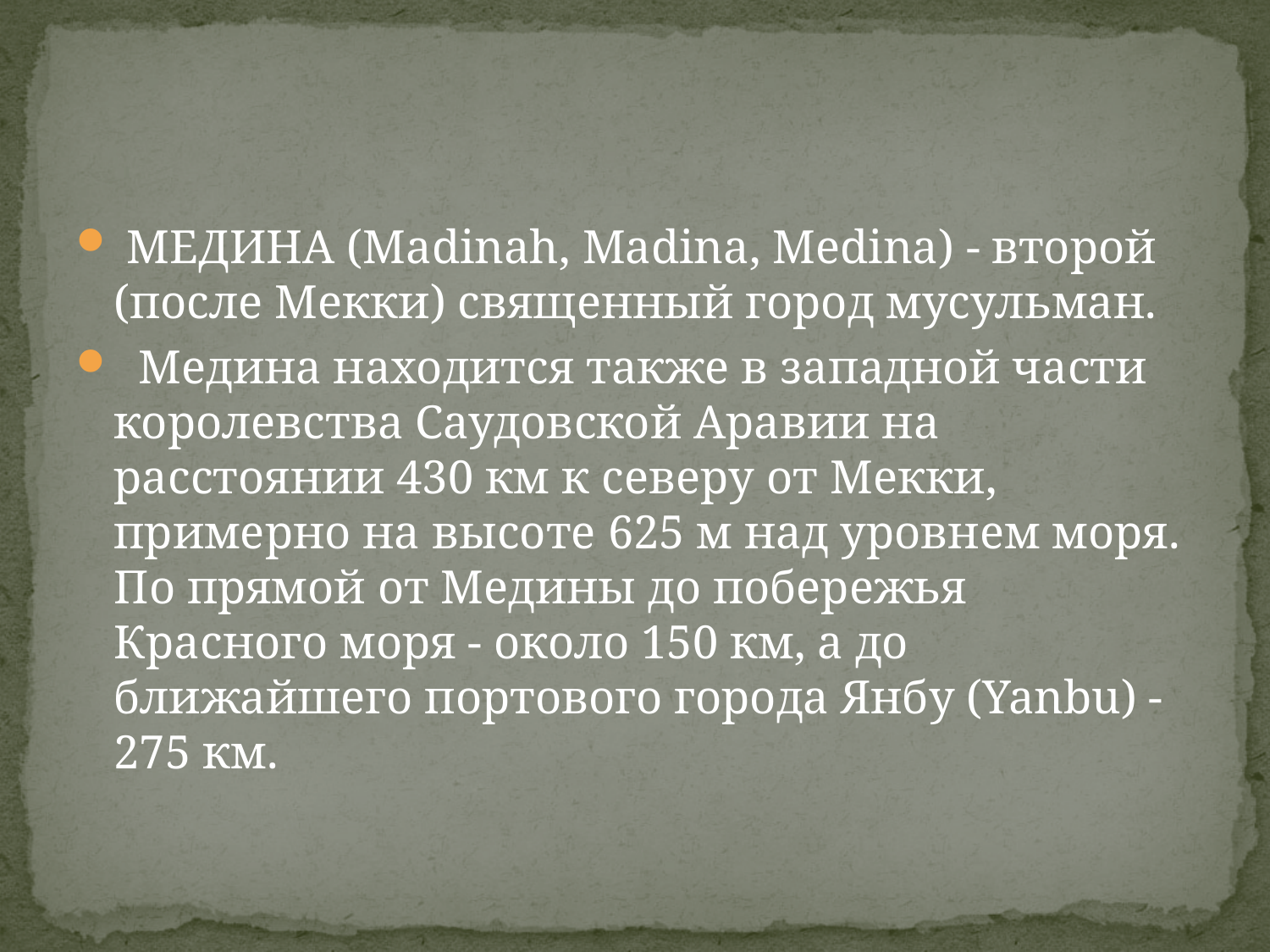

МЕДИНА (Madinah, Madina, Medina) - второй (после Мекки) священный город мусульман.
  Медина находится также в западной части королевства Саудовской Аравии на расстоянии 430 км к северу от Мекки, примерно на высоте 625 м над уровнем моря. По прямой от Медины до побережья Красного моря - около 150 км, а до ближайшего портового города Янбу (Yanbu) - 275 км.